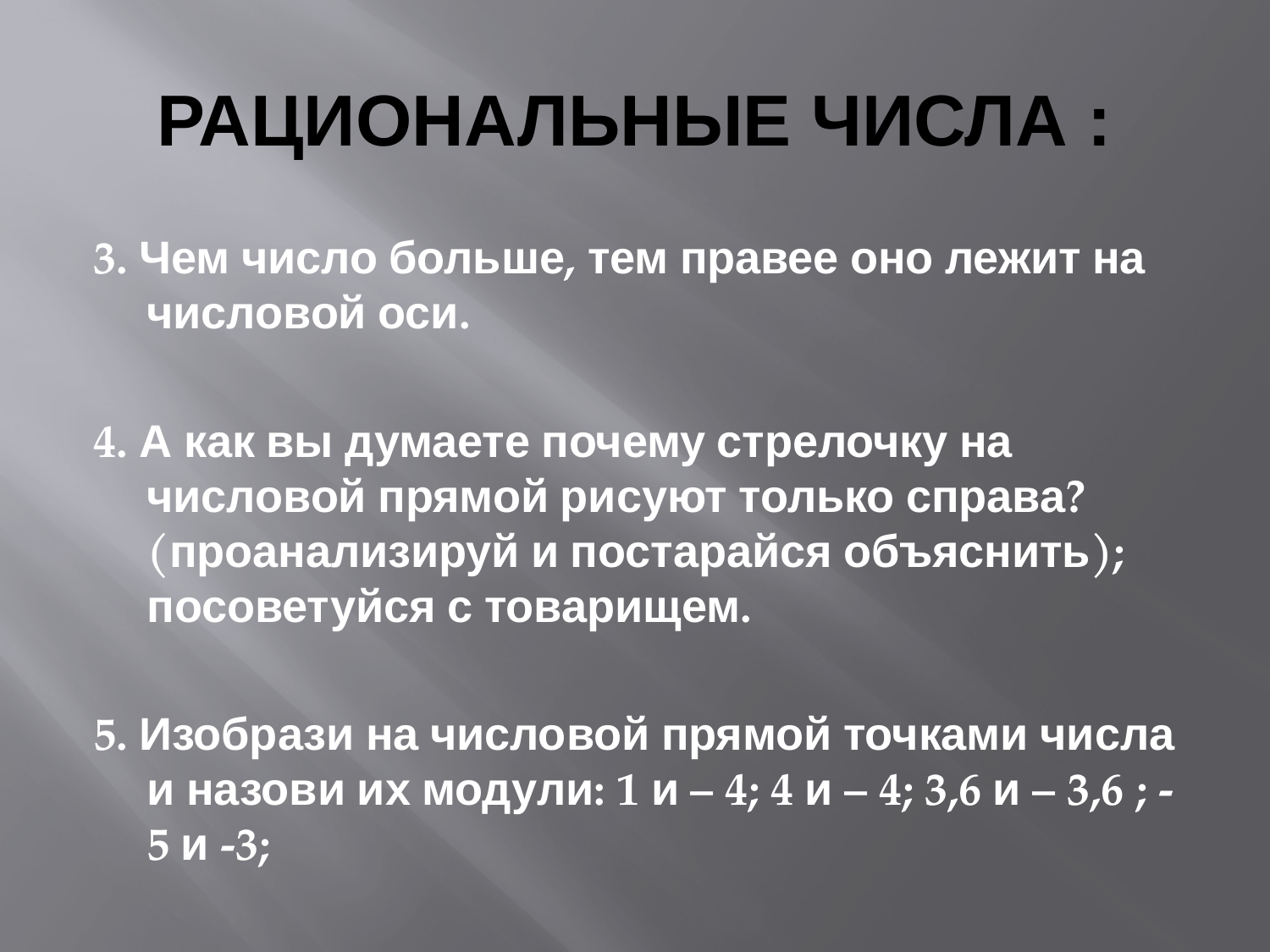

# РАЦИОНАЛЬНЫЕ ЧИСЛА :
3. Чем число больше, тем правее оно лежит на числовой оси.

4. А как вы думаете почему стрелочку на числовой прямой рисуют только справа? (проанализируй и постарайся объяснить); посоветуйся с товарищем.

5. Изобрази на числовой прямой точками числа и назови их модули: 1 и – 4; 4 и – 4; 3,6 и – 3,6 ; - 5 и -3;